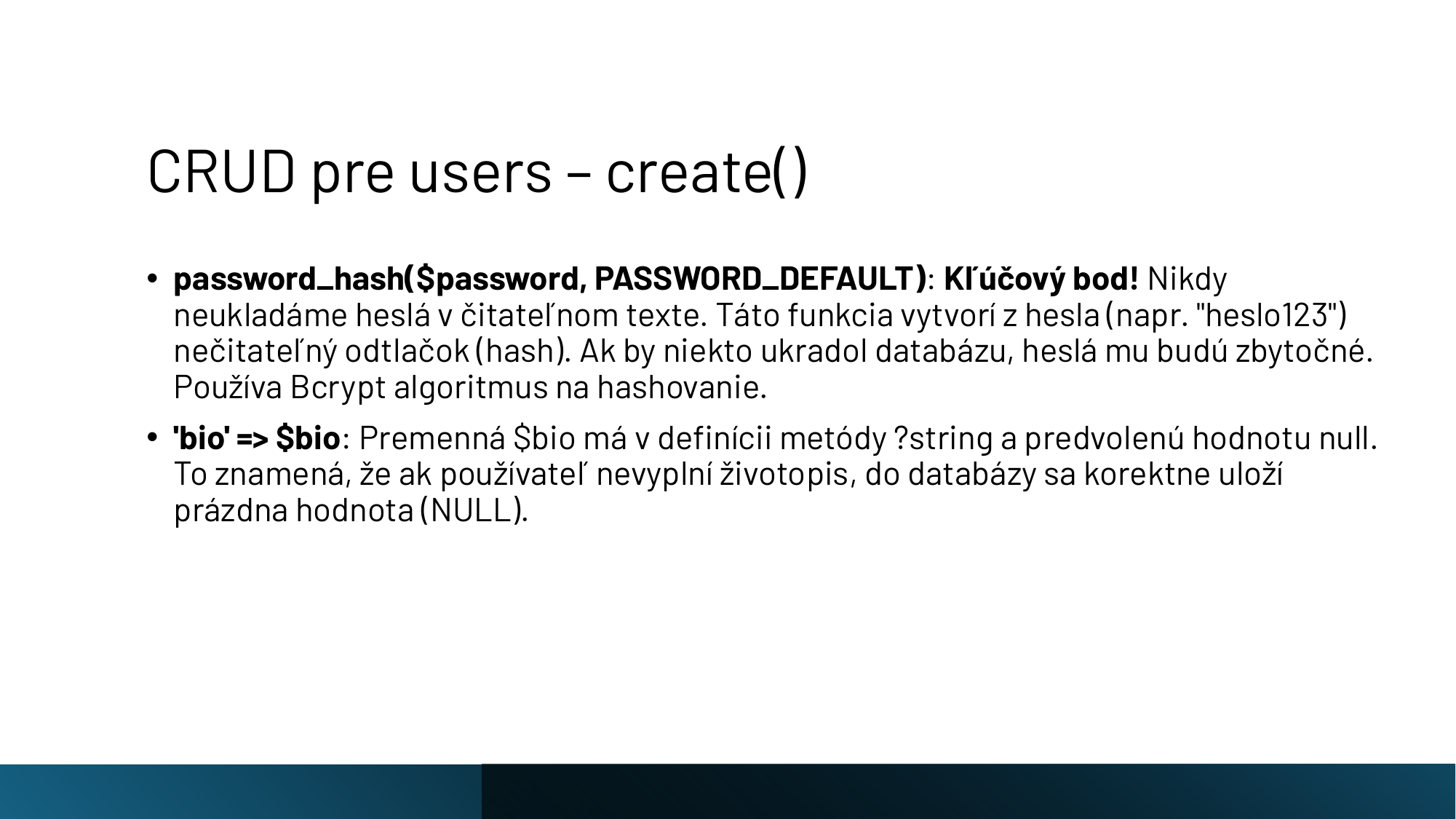

# CRUD pre users – create()
password_hash($password, PASSWORD_DEFAULT): Kľúčový bod! Nikdy neukladáme heslá v čitateľnom texte. Táto funkcia vytvorí z hesla (napr. "heslo123") nečitateľný odtlačok (hash). Ak by niekto ukradol databázu, heslá mu budú zbytočné. Používa Bcrypt algoritmus na hashovanie.
'bio' => $bio: Premenná $bio má v definícii metódy ?string a predvolenú hodnotu null. To znamená, že ak používateľ nevyplní životopis, do databázy sa korektne uloží prázdna hodnota (NULL).